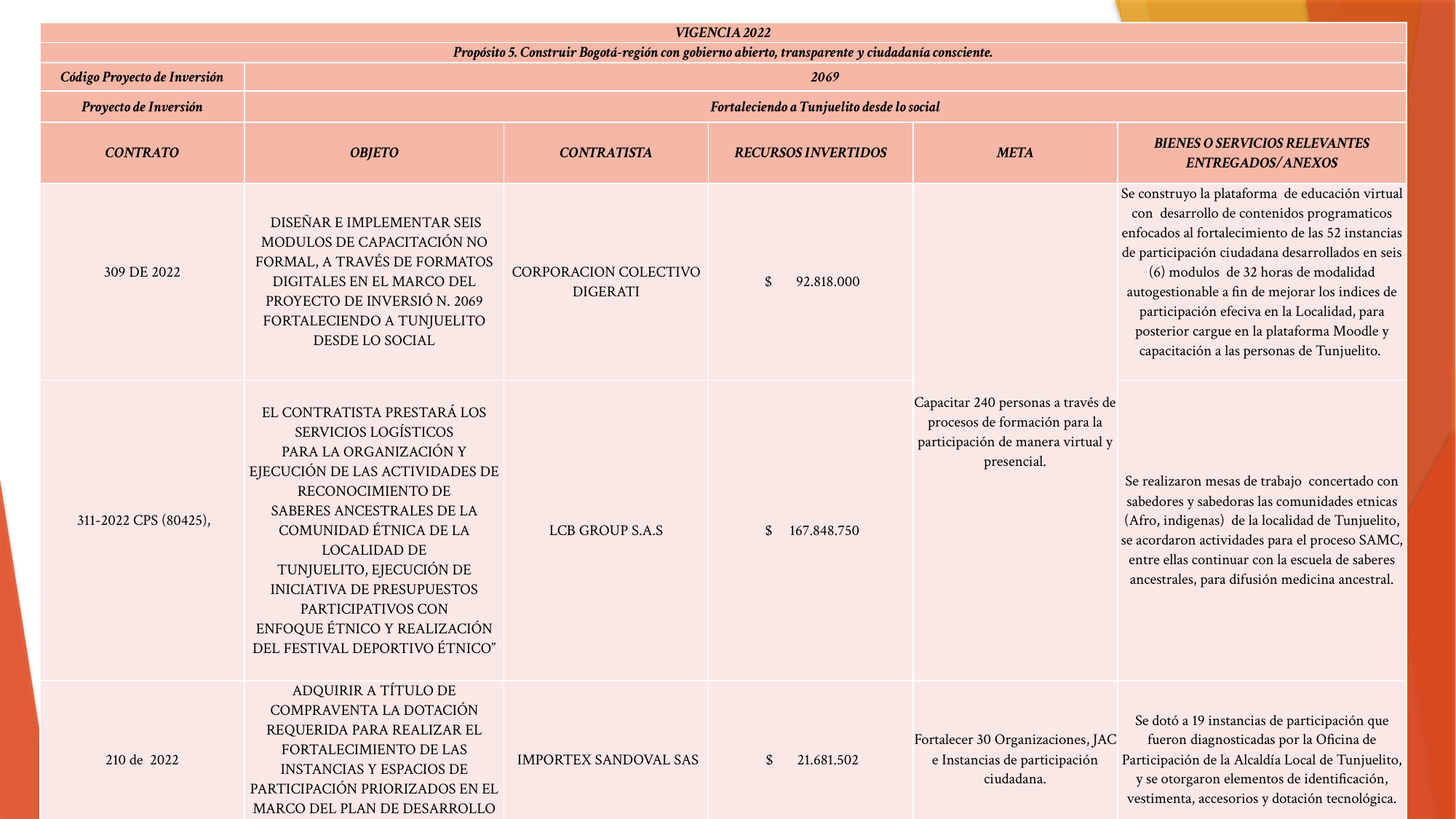

| VIGENCIA 2022 |  |  |  |  |  |
| --- | --- | --- | --- | --- | --- |
| Propósito 5. Construir Bogotá-región con gobierno abierto, transparente y ciudadanía consciente. |  |  |  |  |  |
| Código Proyecto de Inversión | 2069 |  |  |  |  |
| Proyecto de Inversión | Fortaleciendo a Tunjuelito desde lo social |  |  |  |  |
| CONTRATO | OBJETO | CONTRATISTA | RECURSOS INVERTIDOS | META | BIENES O SERVICIOS RELEVANTES ENTREGADOS/ANEXOS |
| 309 DE 2022 | DISEÑAR E IMPLEMENTAR SEIS MODULOS DE CAPACITACIÓN NO FORMAL, A TRAVÉS DE FORMATOS DIGITALES EN EL MARCO DEL PROYECTO DE INVERSIÓ N. 2069 FORTALECIENDO A TUNJUELITO DESDE LO SOCIAL | CORPORACION COLECTIVO DIGERATI | $ 92.818.000 | Capacitar 240 personas a través de procesos de formación para la participación de manera virtual y presencial. | Se construyo la plataforma de educación virtual con desarrollo de contenidos programaticos enfocados al fortalecimiento de las 52 instancias de participación ciudadana desarrollados en seis (6) modulos de 32 horas de modalidad autogestionable a fin de mejorar los indices de participación efeciva en la Localidad, para posterior cargue en la plataforma Moodle y capacitación a las personas de Tunjuelito. |
| 311-2022 CPS (80425), | EL CONTRATISTA PRESTARÁ LOS SERVICIOS LOGÍSTICOS PARA LA ORGANIZACIÓN Y EJECUCIÓN DE LAS ACTIVIDADES DE RECONOCIMIENTO DE SABERES ANCESTRALES DE LA COMUNIDAD ÉTNICA DE LA LOCALIDAD DE TUNJUELITO, EJECUCIÓN DE INICIATIVA DE PRESUPUESTOS PARTICIPATIVOS CON ENFOQUE ÉTNICO Y REALIZACIÓN DEL FESTIVAL DEPORTIVO ÉTNICO” | LCB GROUP S.A.S | $ 167.848.750 |  | Se realizaron mesas de trabajo concertado con sabedores y sabedoras las comunidades etnicas (Afro, indigenas) de la localidad de Tunjuelito, se acordaron actividades para el proceso SAMC, entre ellas continuar con la escuela de saberes ancestrales, para difusión medicina ancestral. |
| 210 de 2022 | ADQUIRIR A TÍTULO DE COMPRAVENTA LA DOTACIÓN REQUERIDA PARA REALIZAR EL FORTALECIMIENTO DE LAS INSTANCIAS Y ESPACIOS DE PARTICIPACIÓN PRIORIZADOS EN EL MARCO DEL PLAN DE DESARROLLO LOCAL 2021 - 2024 | IMPORTEX SANDOVAL SAS | $ 21.681.502 | Fortalecer 30 Organizaciones, JAC e Instancias de participación ciudadana. | Se dotó a 19 instancias de participación que fueron diagnosticadas por la Oficina de Participación de la Alcaldía Local de Tunjuelito, y se otorgaron elementos de identificación, vestimenta, accesorios y dotación tecnológica. |